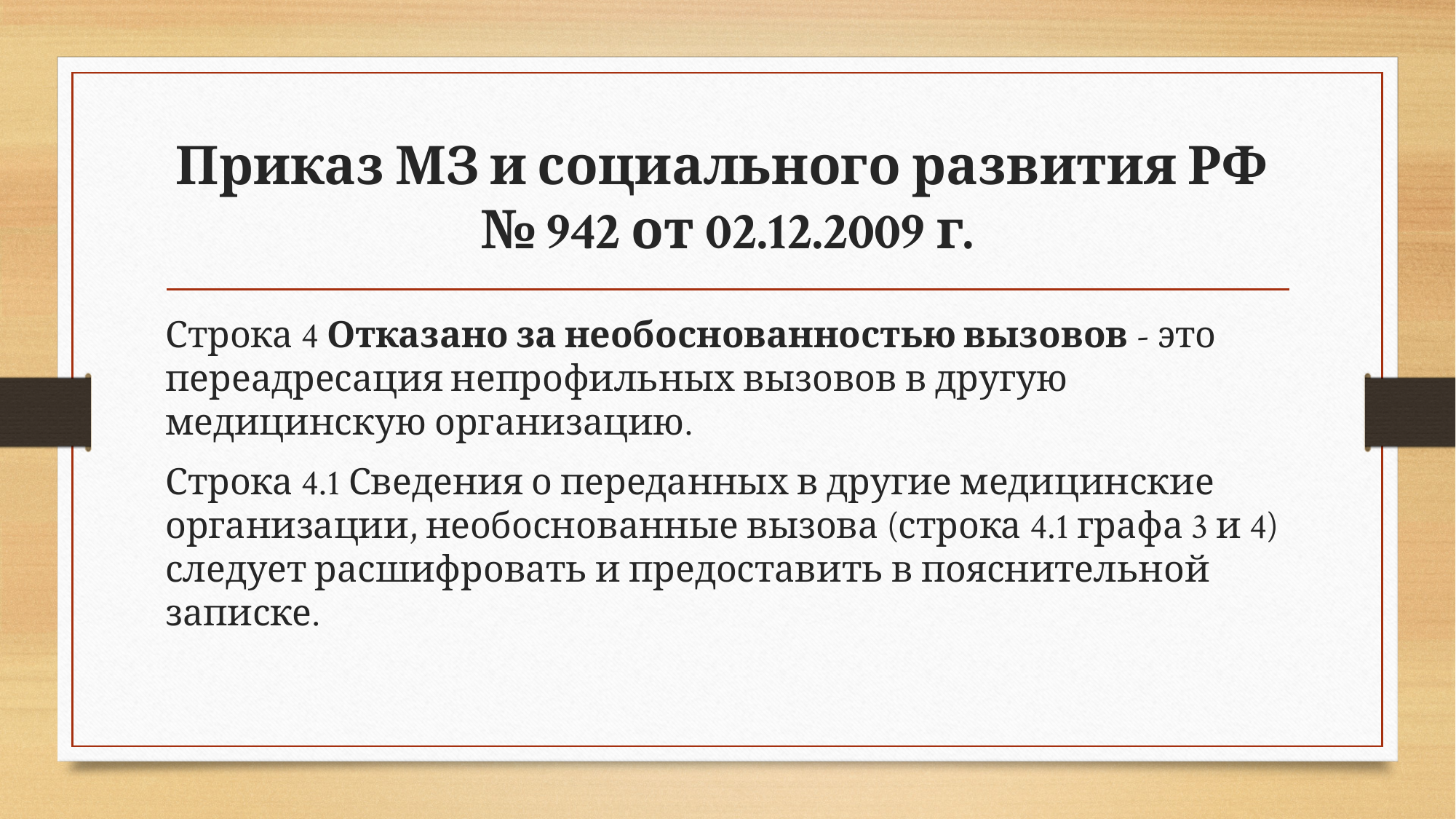

# Приказ МЗ и социального развития РФ № 942 от 02.12.2009 г.
Строка 4 Отказано за необоснованностью вызовов - это переадресация непрофильных вызовов в другую медицинскую организацию.
Строка 4.1 Сведения о переданных в другие медицинские организации, необоснованные вызова (строка 4.1 графа 3 и 4) следует расшифровать и предоставить в пояснительной записке.